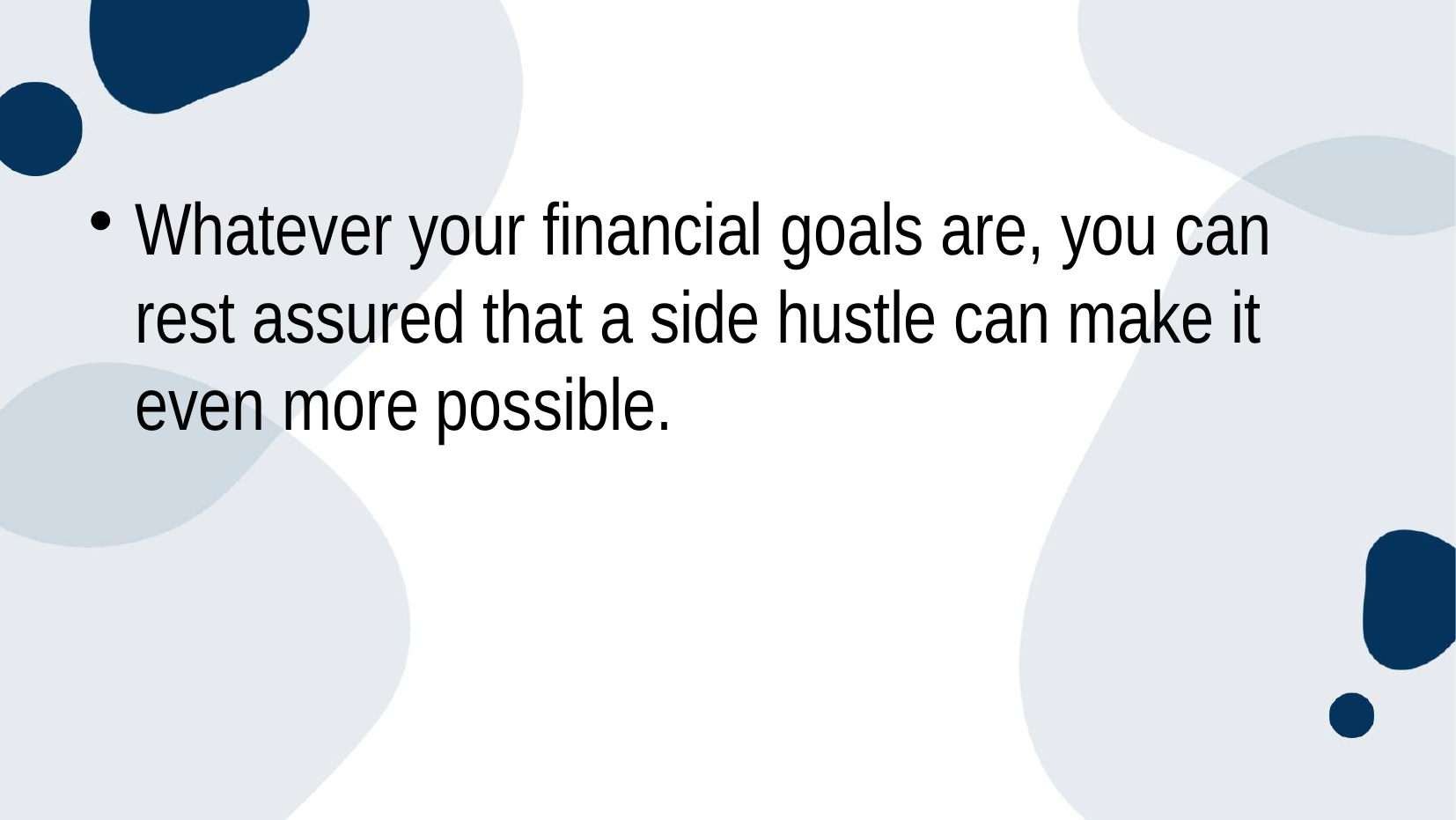

#
Whatever your financial goals are, you can rest assured that a side hustle can make it even more possible.